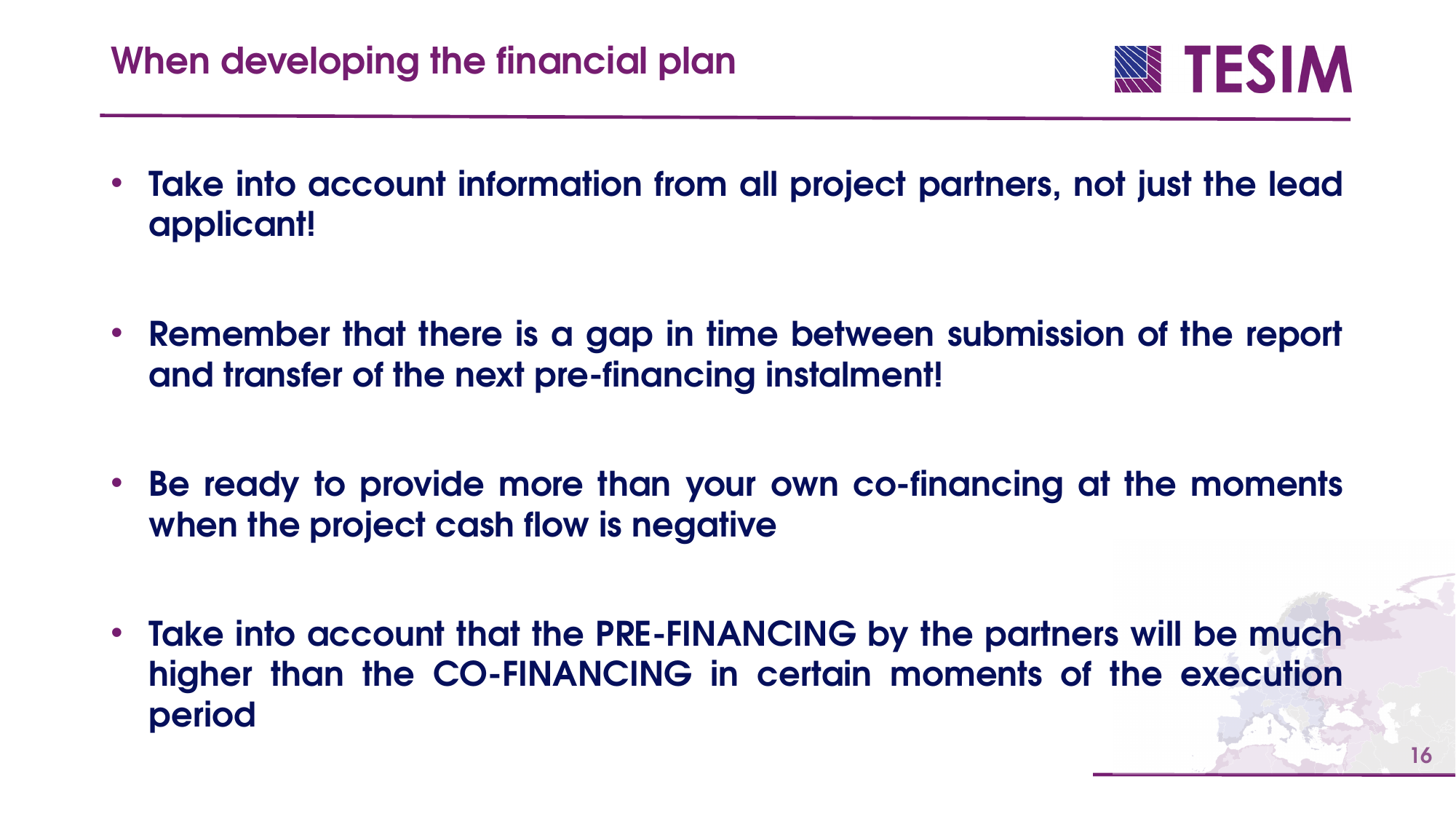

When developing the financial plan
Take into account information from all project partners, not just the lead applicant!

Remember that there is a gap in time between submission of the report and transfer of the next pre-financing instalment!

Be ready to provide more than your own co-financing at the moments when the project cash flow is negative

Take into account that the PRE-FINANCING by the partners will be much higher than the CO-FINANCING in certain moments of the execution period